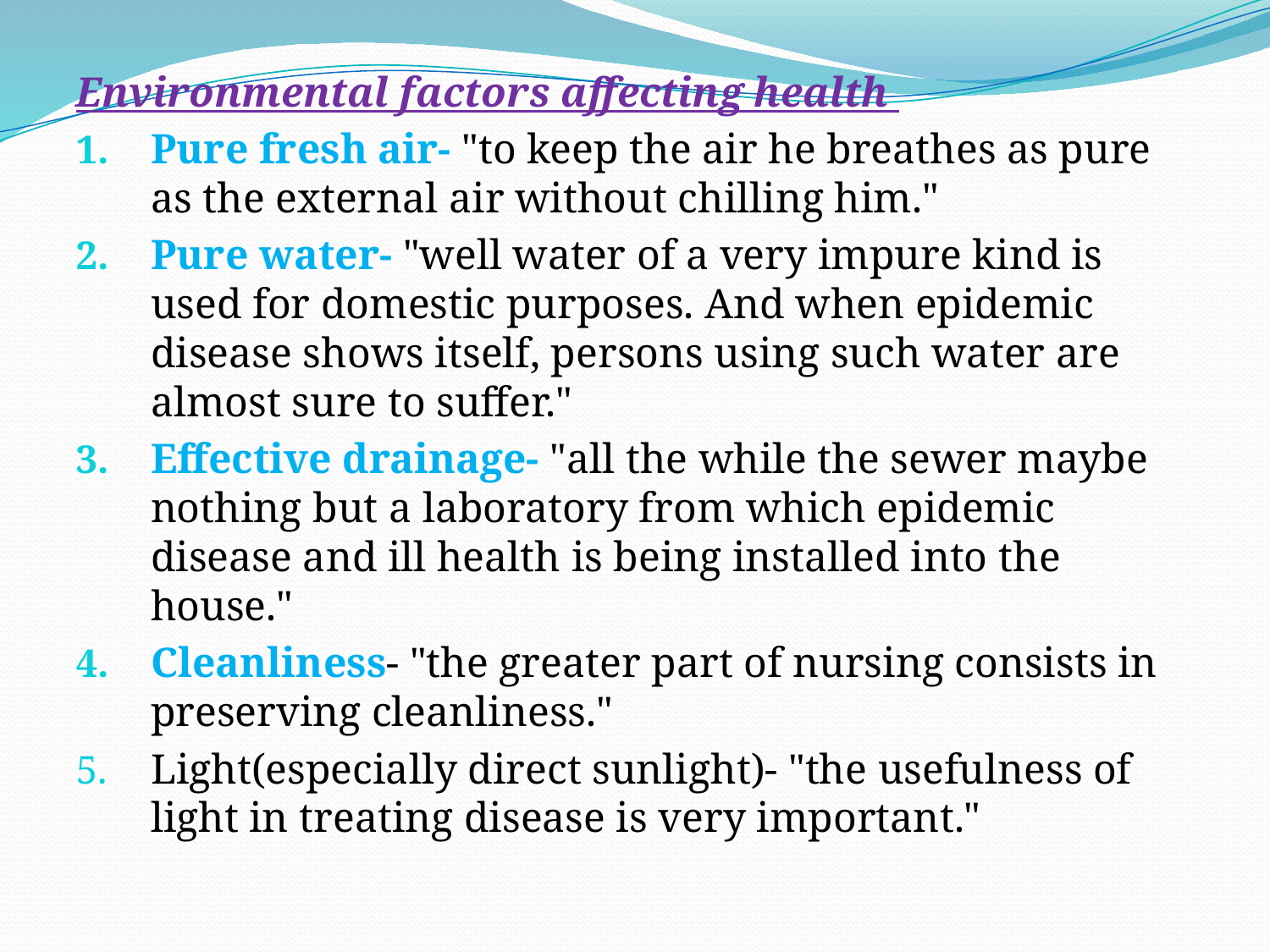

Environmental factors affecting health
Pure fresh air- "to keep the air he breathes as pure as the external air without chilling him."
Pure water- "well water of a very impure kind is used for domestic purposes. And when epidemic disease shows itself, persons using such water are almost sure to suffer."
Effective drainage- "all the while the sewer maybe nothing but a laboratory from which epidemic disease and ill health is being installed into the house."
Cleanliness- "the greater part of nursing consists in preserving cleanliness."
Light(especially direct sunlight)- "the usefulness of light in treating disease is very important."